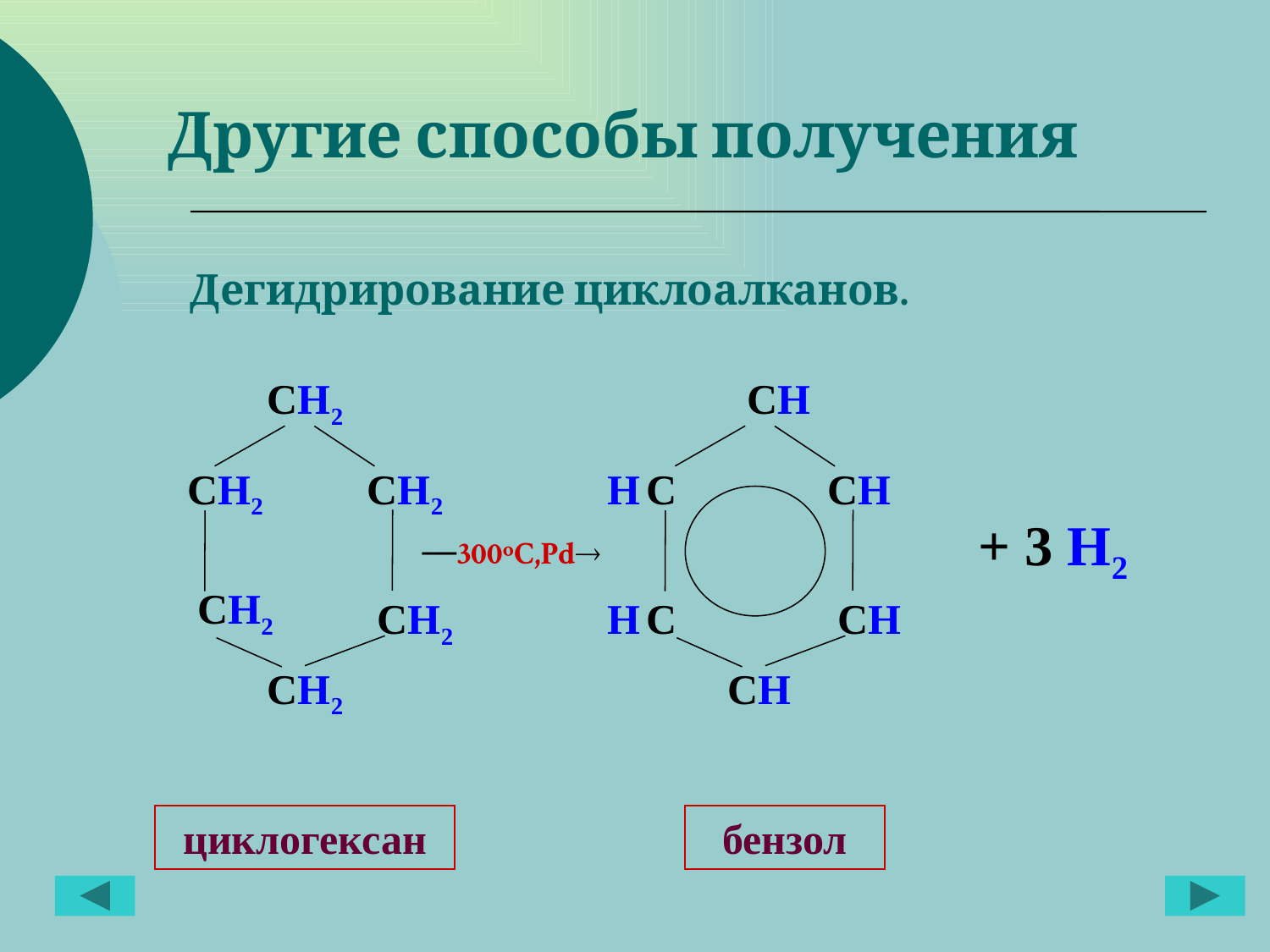

Другие способы получения
Дегидрирование циклоалканов.
СH2
СH

СH2
СH2
H С
СH

+ 3 H2

  ––300ºC,Pd→
СH2
СH2
H С
СH

СH2
СH
циклогексан
бензол